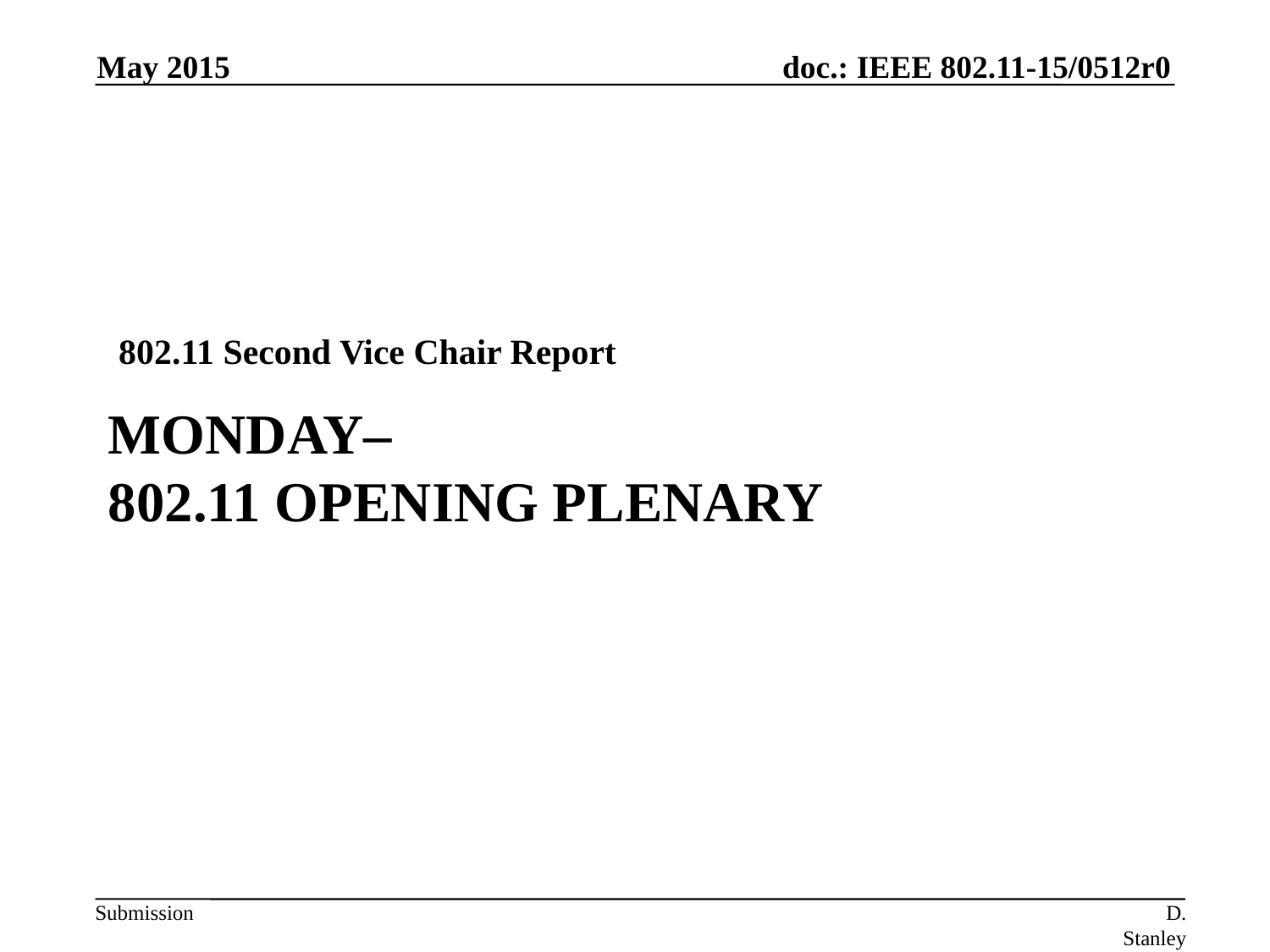

May 2015
802.11 Second Vice Chair Report
# Monday– 802.11 Opening Plenary
D. Stanley Aruba Networks